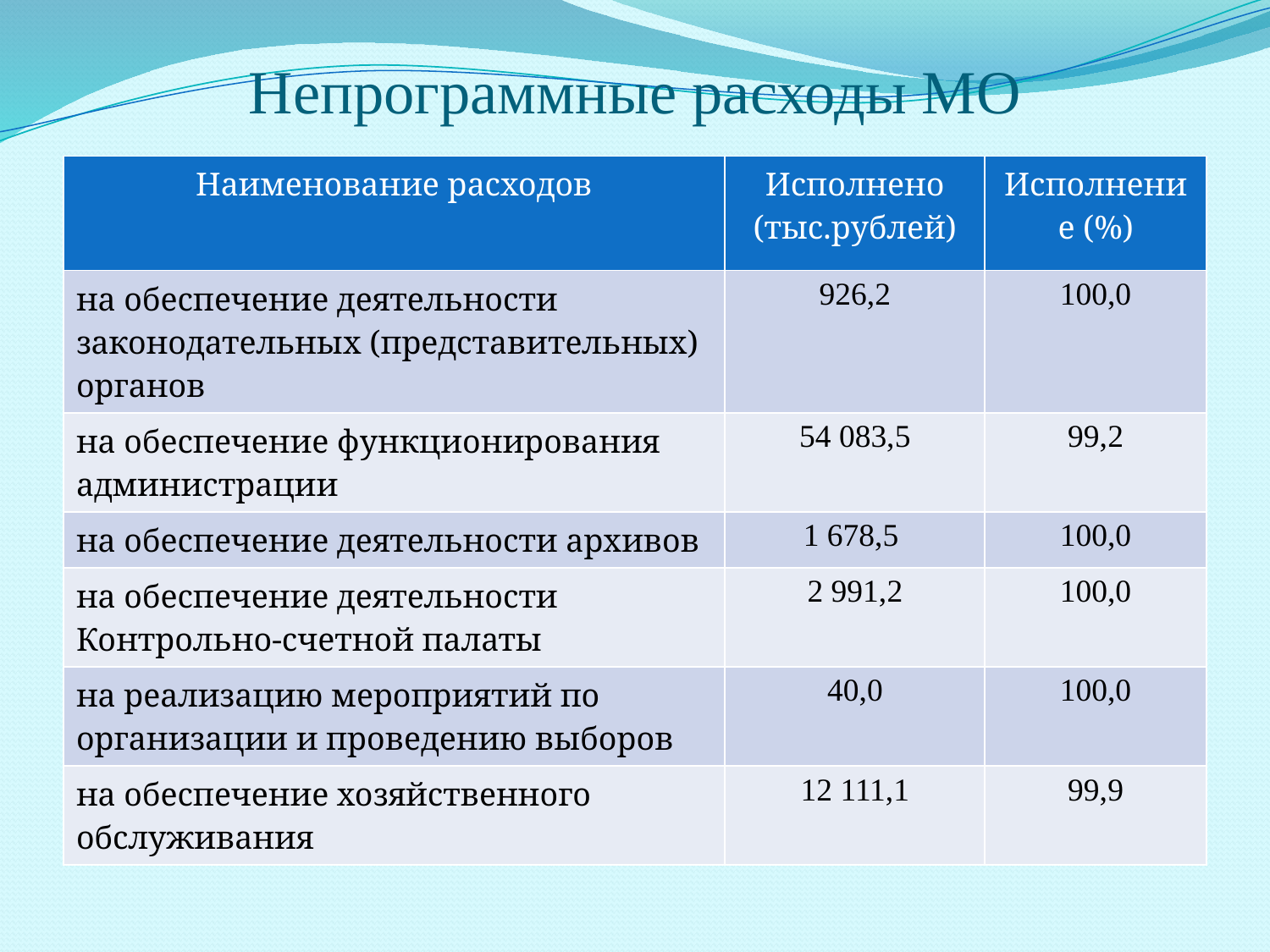

# Непрограммные расходы МО
| Наименование расходов | Исполнено (тыс.рублей) | Исполнение (%) |
| --- | --- | --- |
| на обеспечение деятельности законодательных (представительных) органов | 926,2 | 100,0 |
| на обеспечение функционирования администрации | 54 083,5 | 99,2 |
| на обеспечение деятельности архивов | 1 678,5 | 100,0 |
| на обеспечение деятельности Контрольно-счетной палаты | 2 991,2 | 100,0 |
| на реализацию мероприятий по организации и проведению выборов | 40,0 | 100,0 |
| на обеспечение хозяйственного обслуживания | 12 111,1 | 99,9 |